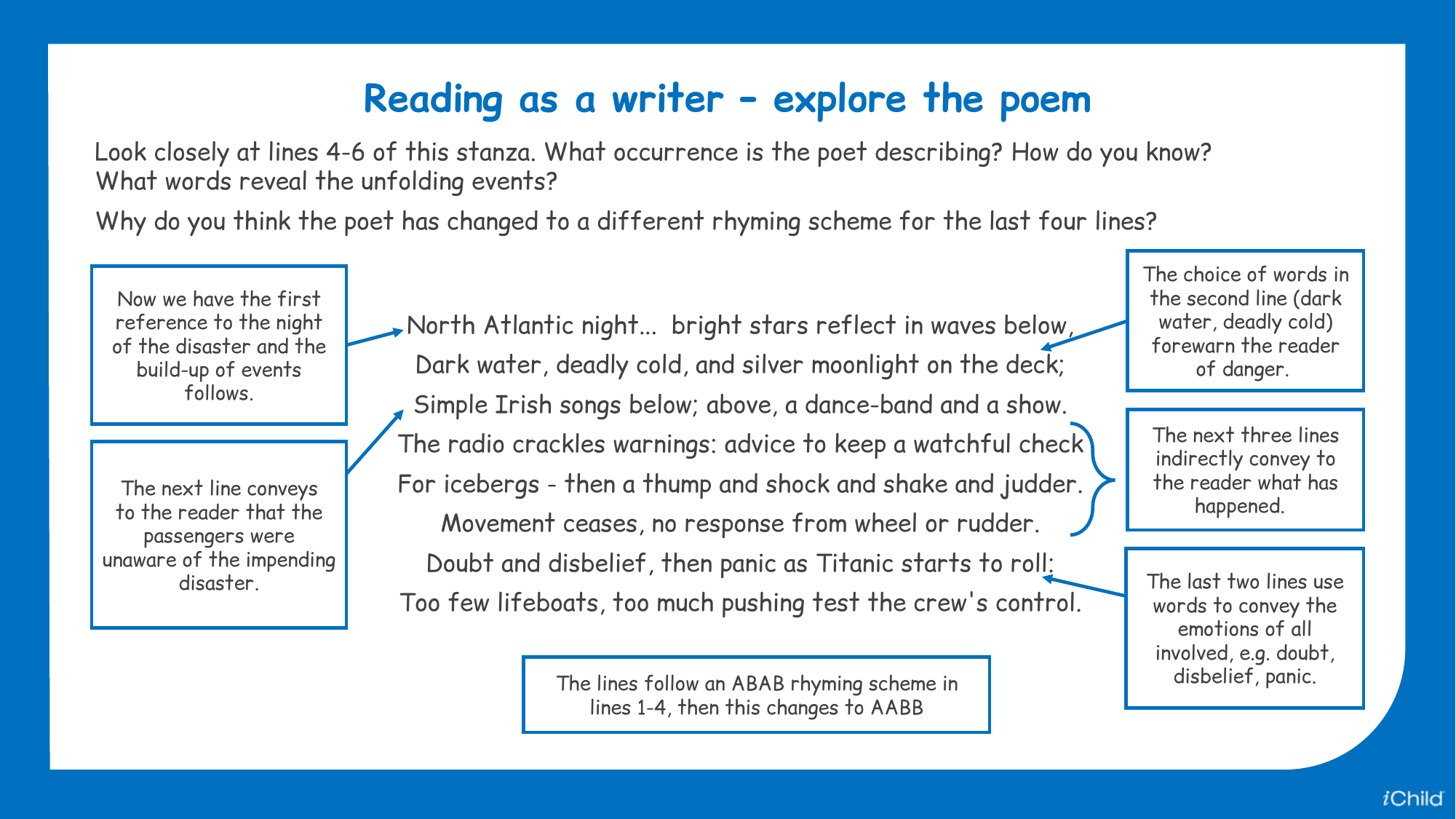

Reading as a writer – explore the poem
Look closely at lines 4-6 of this stanza. What occurrence is the poet describing? How do you know? What words reveal the unfolding events?
Why do you think the poet has changed to a different rhyming scheme for the last four lines?
The choice of words in the second line (dark water, deadly cold) forewarn the reader of danger.
Now we have the first reference to the night of the disaster and the build-up of events follows.
North Atlantic night...  bright stars reflect in waves below,
Dark water, deadly cold, and silver moonlight on the deck;
Simple Irish songs below; above, a dance-band and a show.
The radio crackles warnings: advice to keep a watchful check
For icebergs - then a thump and shock and shake and judder.
Movement ceases, no response from wheel or rudder.
Doubt and disbelief, then panic as Titanic starts to roll:
Too few lifeboats, too much pushing test the crew's control.
The next three lines indirectly convey to the reader what has happened.

The next line conveys
to the reader that the passengers were
unaware of the impending disaster.
The last two lines use words to convey the emotions of all involved, e.g. doubt, disbelief, panic.
The lines follow an ABAB rhyming scheme in lines 1-4, then this changes to AABB